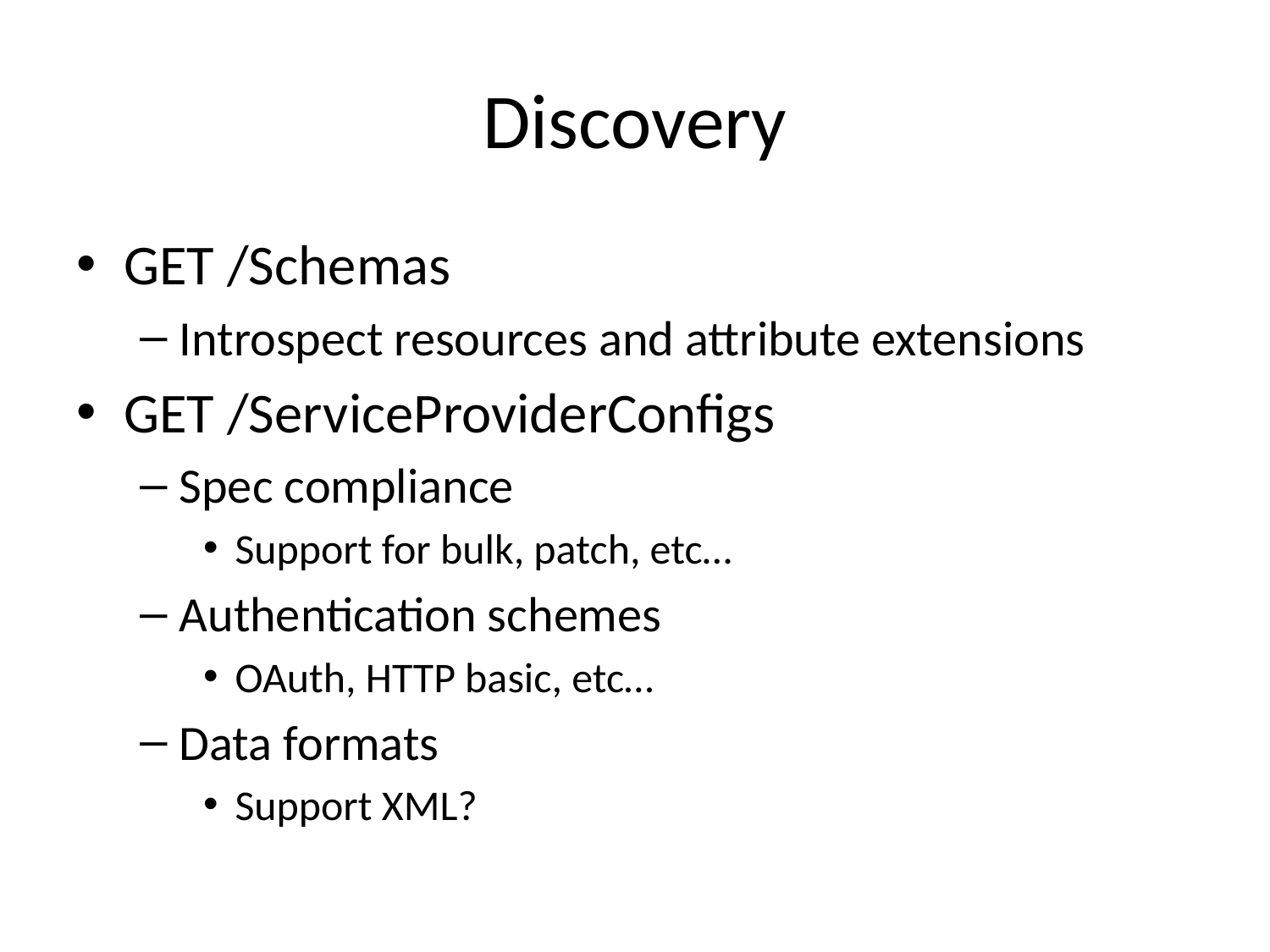

# Discovery
GET /Schemas
Introspect resources and attribute extensions
GET /ServiceProviderConfigs
Spec compliance
Support for bulk, patch, etc…
Authentication schemes
OAuth, HTTP basic, etc…
Data formats
Support XML?